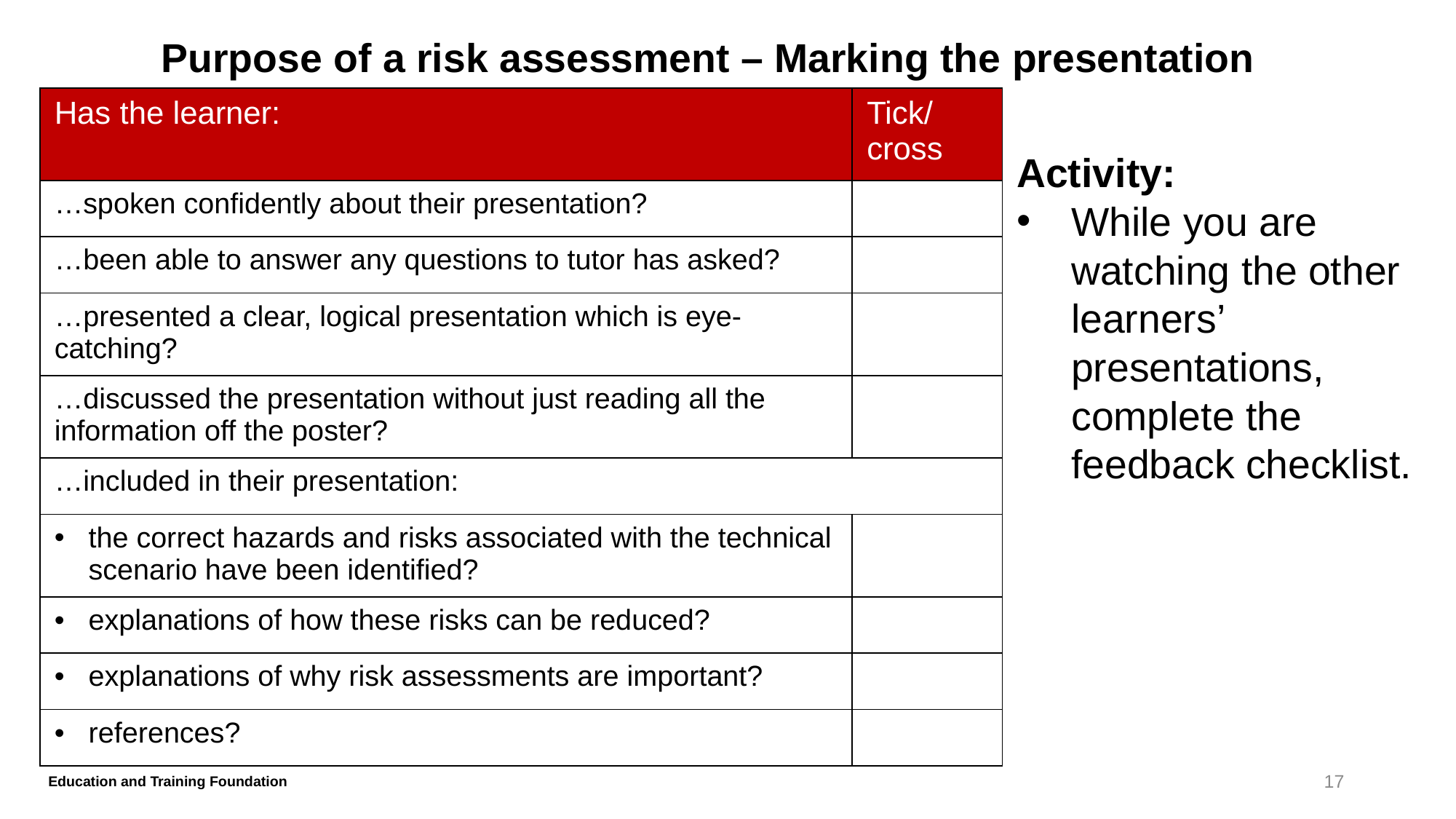

# Purpose of a risk assessment – Marking the presentation
| Has the learner: | Tick/ cross |
| --- | --- |
| …spoken confidently about their presentation? |  |
| …been able to answer any questions to tutor has asked? |  |
| …presented a clear, logical presentation which is eye-catching? |  |
| …discussed the presentation without just reading all the information off the poster? |  |
| …included in their presentation: |  |
| the correct hazards and risks associated with the technical scenario have been identified? |  |
| explanations of how these risks can be reduced? |  |
| explanations of why risk assessments are important? |  |
| references? |  |
Activity:
While you are watching the other learners’ presentations, complete the feedback checklist.
17
Education and Training Foundation